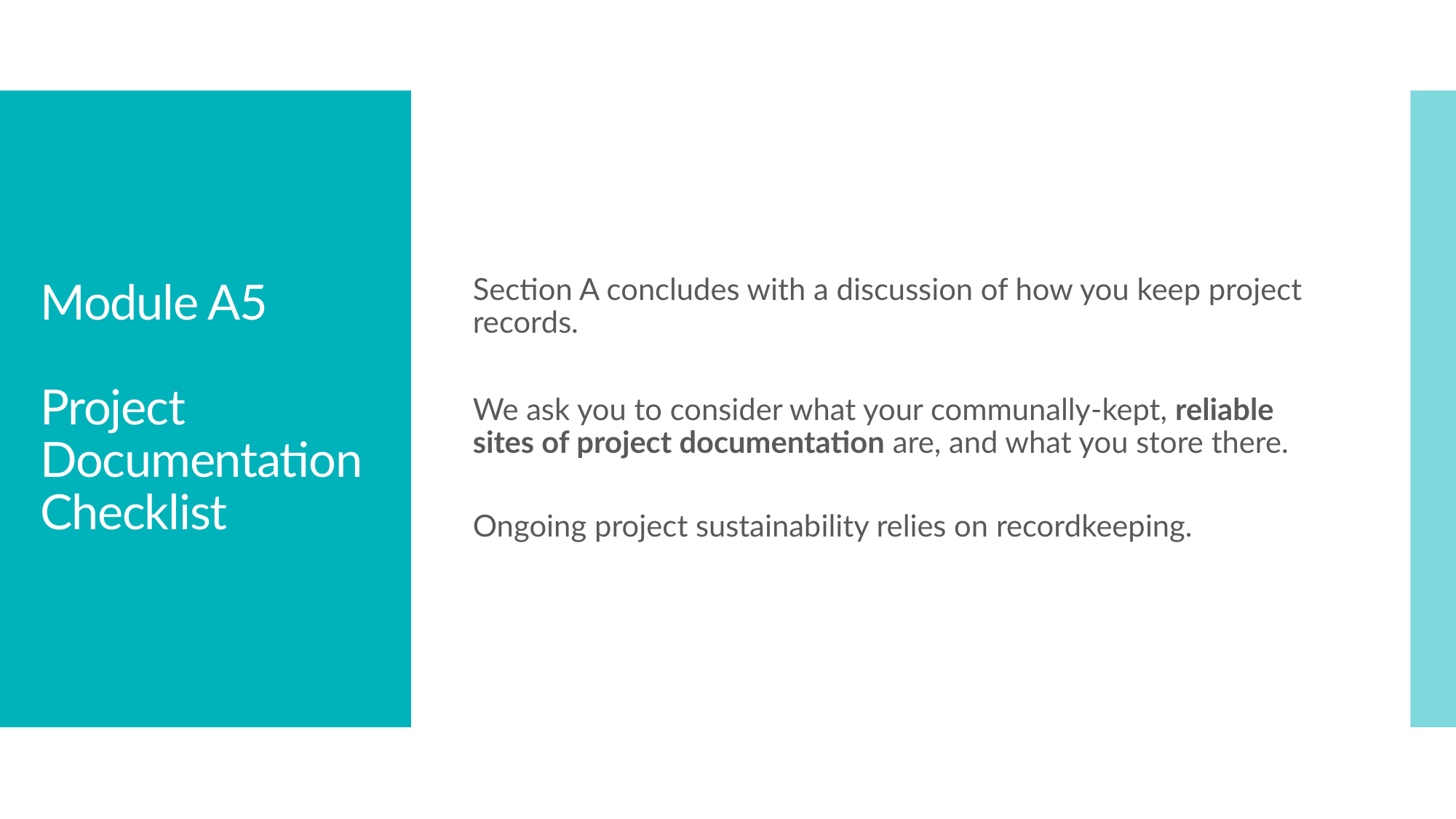

Section A concludes with a discussion of how you keep project records.
We ask you to consider what your communally-kept, reliable sites of project documentation are, and what you store there.
Ongoing project sustainability relies on recordkeeping.
# Module A5 Project Documentation Checklist